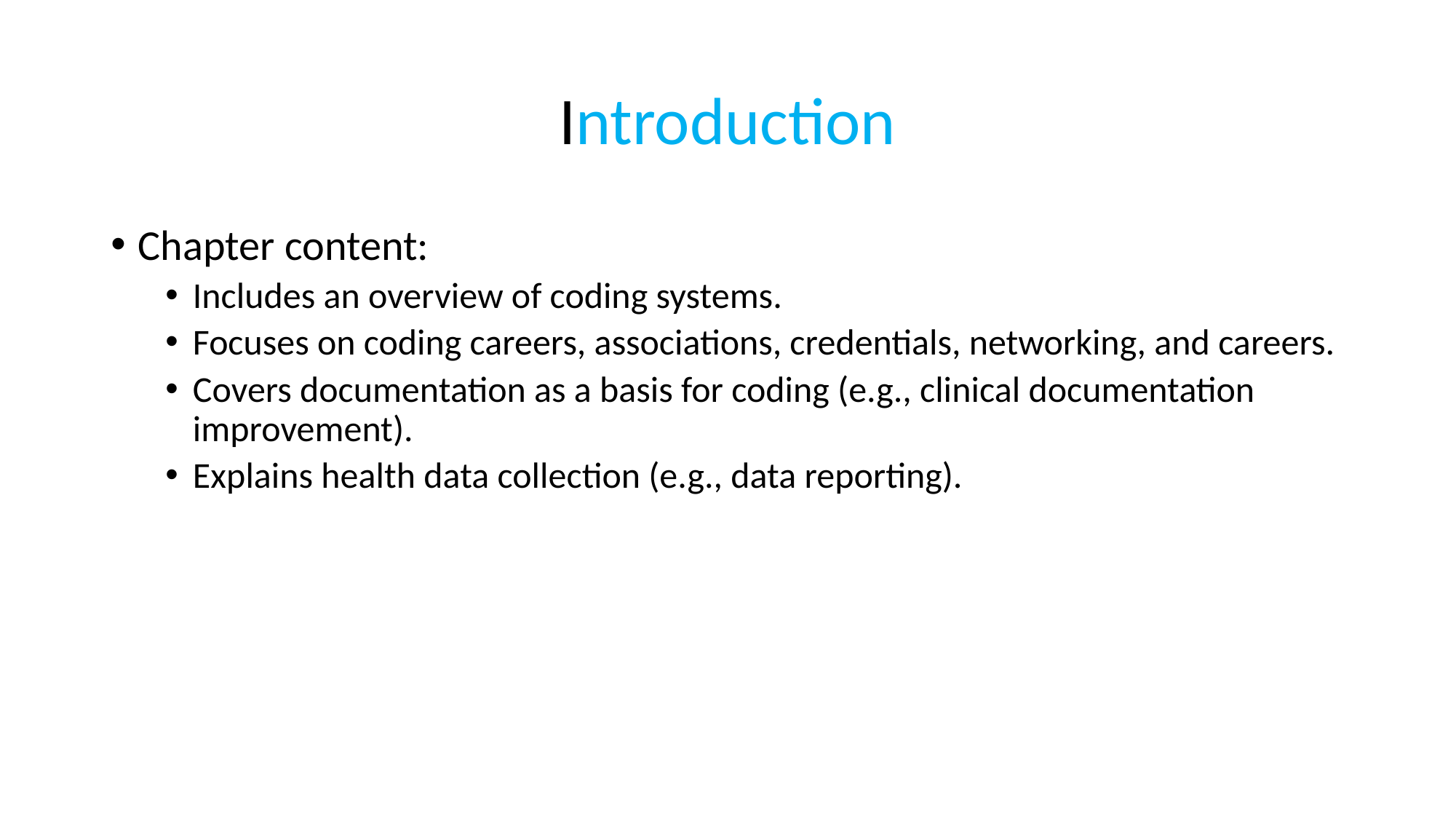

# Introduction
Chapter content:
Includes an overview of coding systems.
Focuses on coding careers, associations, credentials, networking, and careers.
Covers documentation as a basis for coding (e.g., clinical documentation improvement).
Explains health data collection (e.g., data reporting).